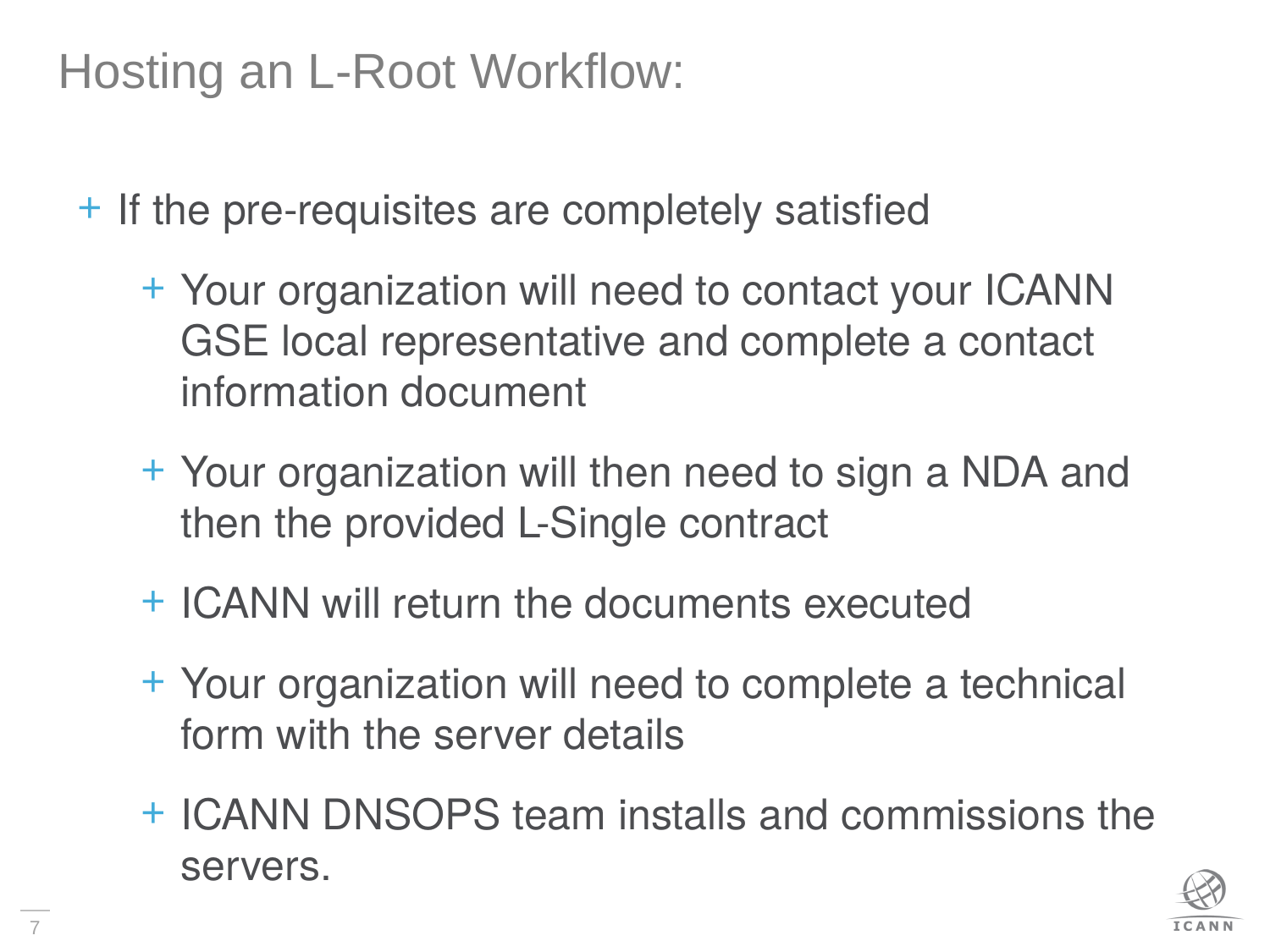

# Hosting an L-Root Workflow:
If the pre-requisites are completely satisfied
Your organization will need to contact your ICANN GSE local representative and complete a contact information document
Your organization will then need to sign a NDA and then the provided L-Single contract
ICANN will return the documents executed
Your organization will need to complete a technical form with the server details
ICANN DNSOPS team installs and commissions the servers.